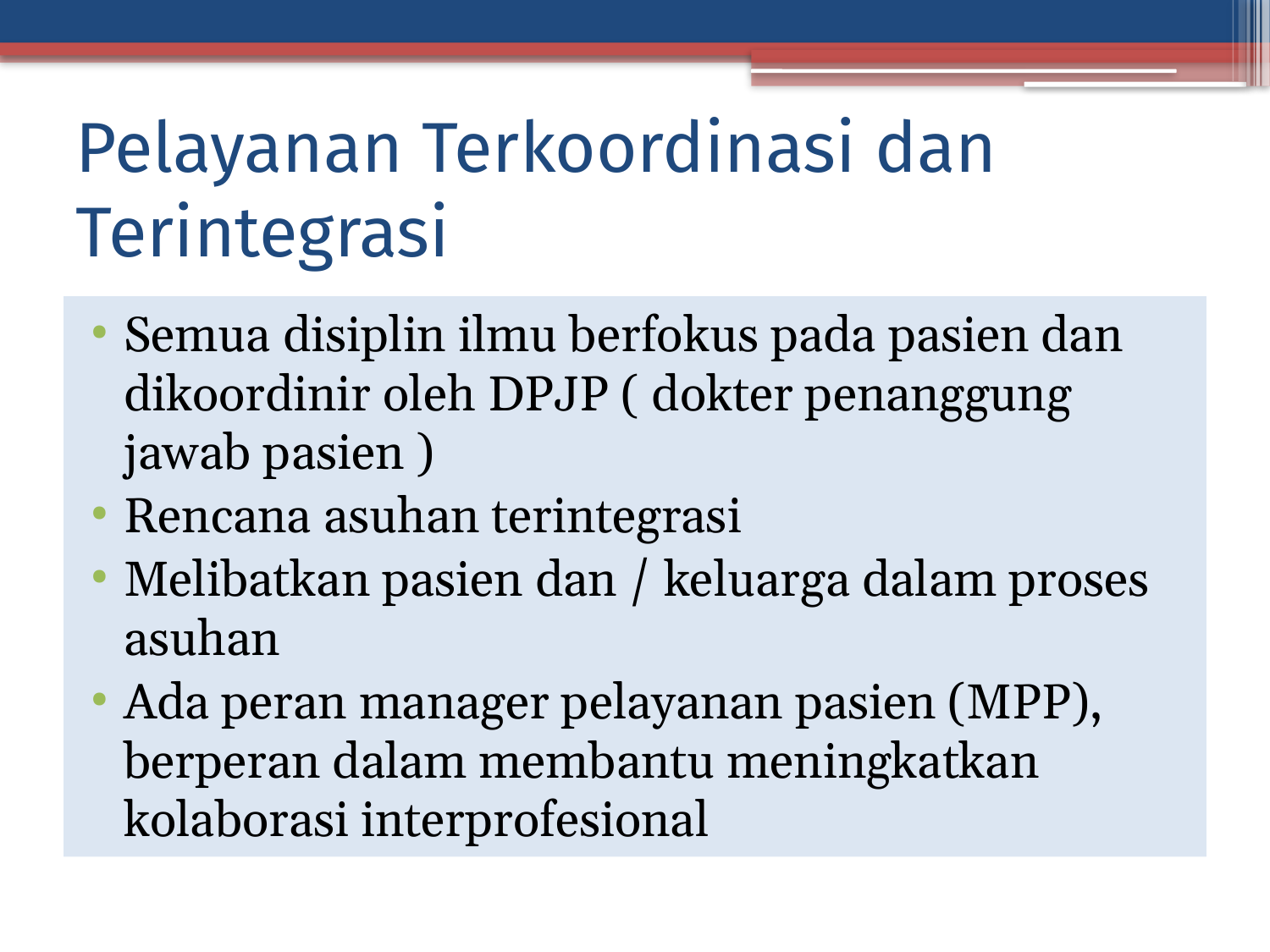

# Pelayanan Terkoordinasi dan Terintegrasi
Semua disiplin ilmu berfokus pada pasien dan dikoordinir oleh DPJP ( dokter penanggung jawab pasien )
Rencana asuhan terintegrasi
Melibatkan pasien dan / keluarga dalam proses asuhan
Ada peran manager pelayanan pasien (MPP), berperan dalam membantu meningkatkan kolaborasi interprofesional